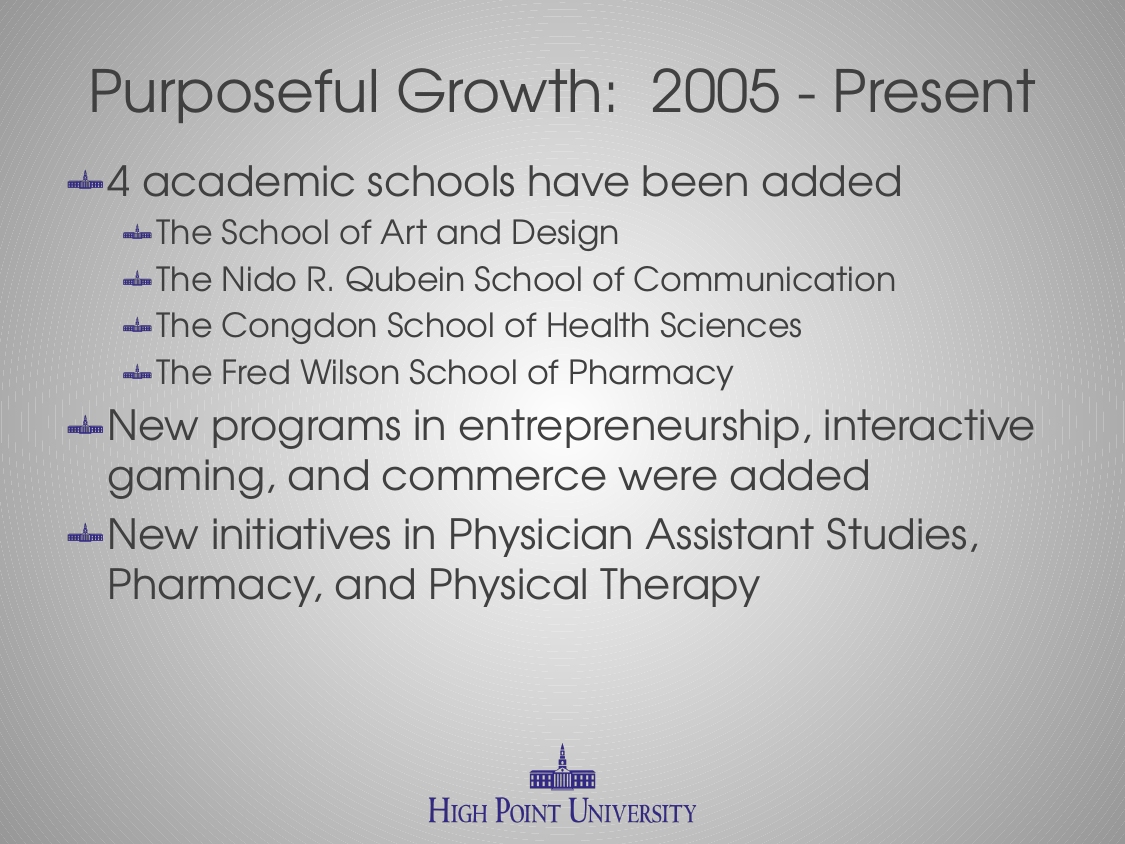

Purposeful Growth:  2005 - Present
4 academic schools have been added
The School of Art and Design
The Nido R. Qubein School of Communication
The Congdon School of Health Sciences
The Fred Wilson School of Pharmacy
New programs in entrepreneurship, interactive gaming, and commerce were added
New initiatives in Physician Assistant Studies, Pharmacy, and Physical Therapy